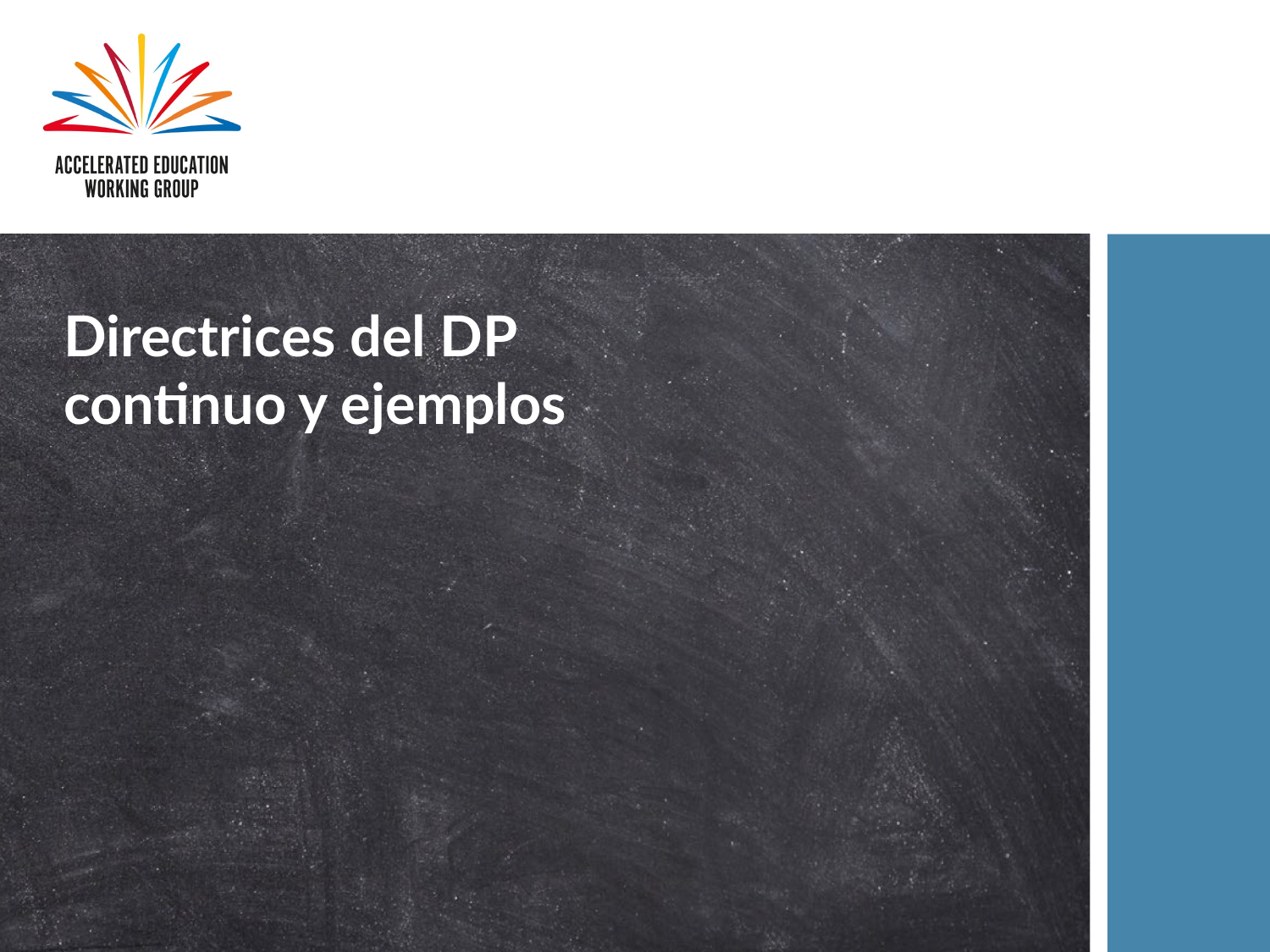

# Directrices del DP continuo y ejemplos